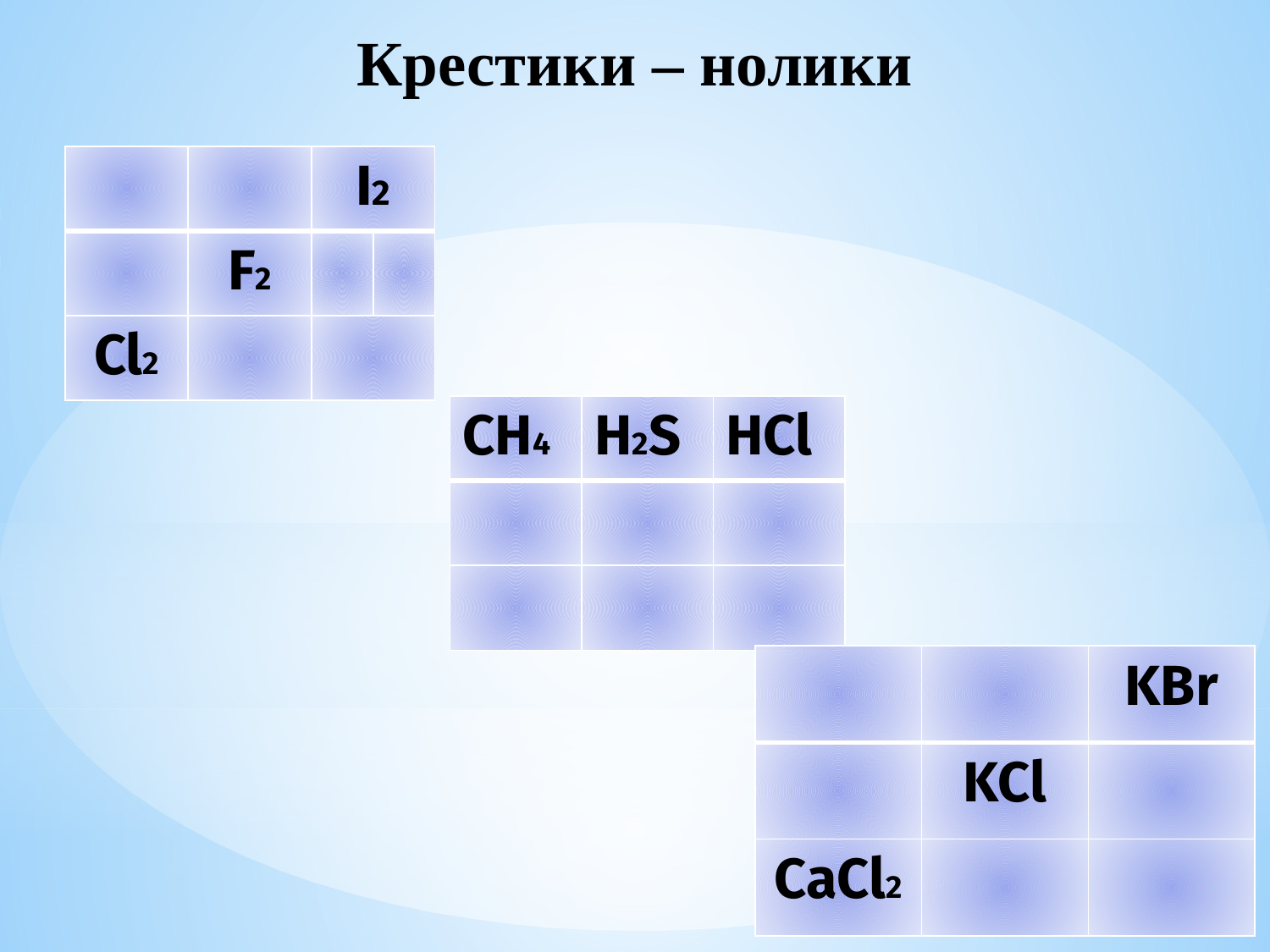

Крестики – нолики
|  |  | I2 |  |
| --- | --- | --- | --- |
|  | F2 |  |  |
| Cl2 |  |  |  |
| CH4 | H2S | HCl |
| --- | --- | --- |
|  |  |  |
|  |  |  |

|  |  | KBr |
| --- | --- | --- |
|  | KCl |  |
| CaCl2 |  |  |